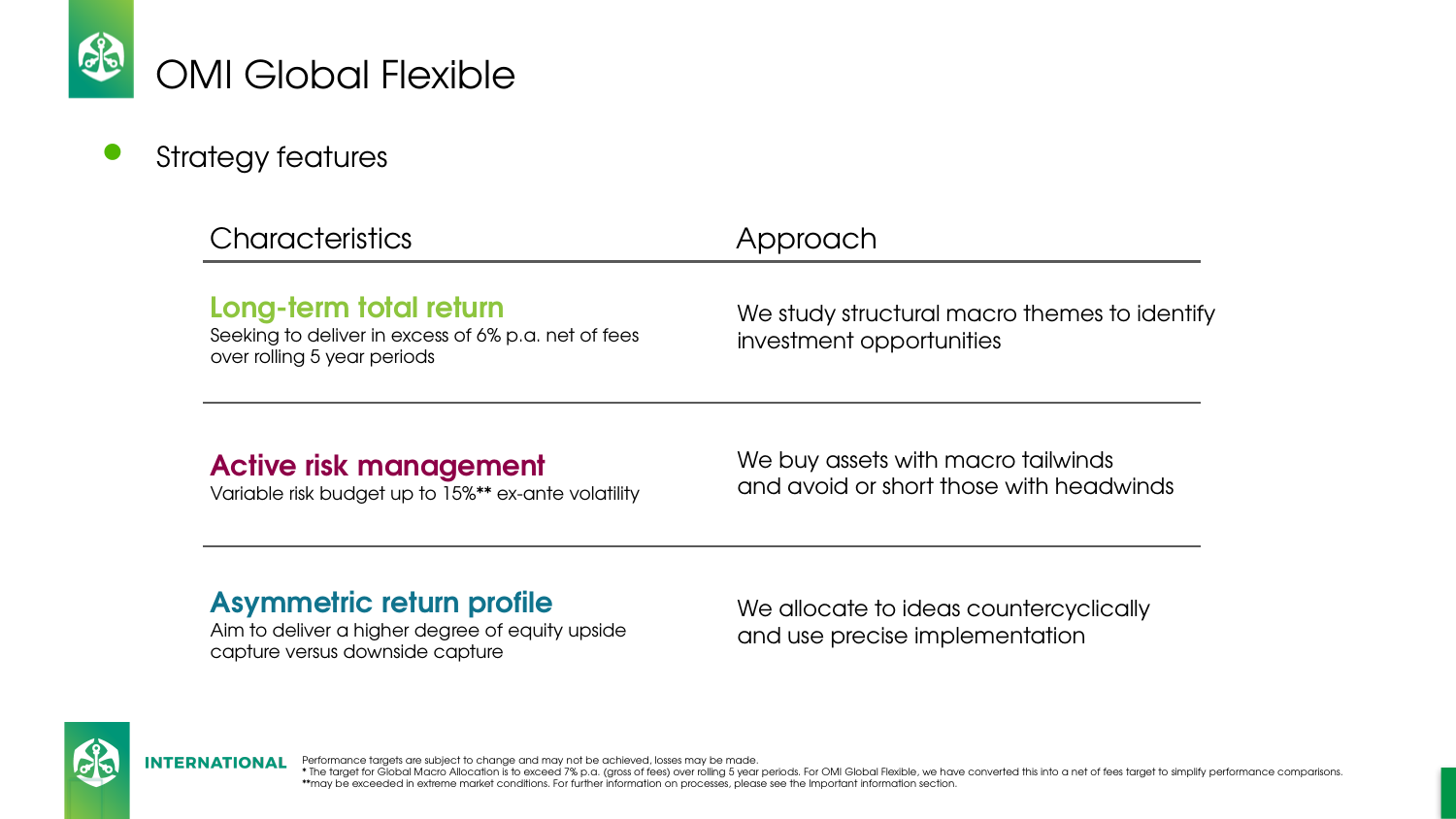

# OMI Global Flexible
Strategy features
Characteristics
Approach
Long-term total return
Seeking to deliver in excess of 6% p.a. net of fees over rolling 5 year periods
We study structural macro themes to identify investment opportunities
We buy assets with macro tailwinds
and avoid or short those with headwinds
Active risk management
Variable risk budget up to 15%** ex-ante volatility
Asymmetric return profile
Aim to deliver a higher degree of equity upside capture versus downside capture
We allocate to ideas countercyclically and use precise implementation
Performance targets are subject to change and may not be achieved, losses may be made.
* The target for Global Macro Allocation is to exceed 7% p.a. (gross of fees) over rolling 5 year periods. For OMI Global Flexible, we have converted this into a net of fees target to simplify performance comparisons.
**may be exceeded in extreme market conditions. For further information on processes, please see the Important information section.